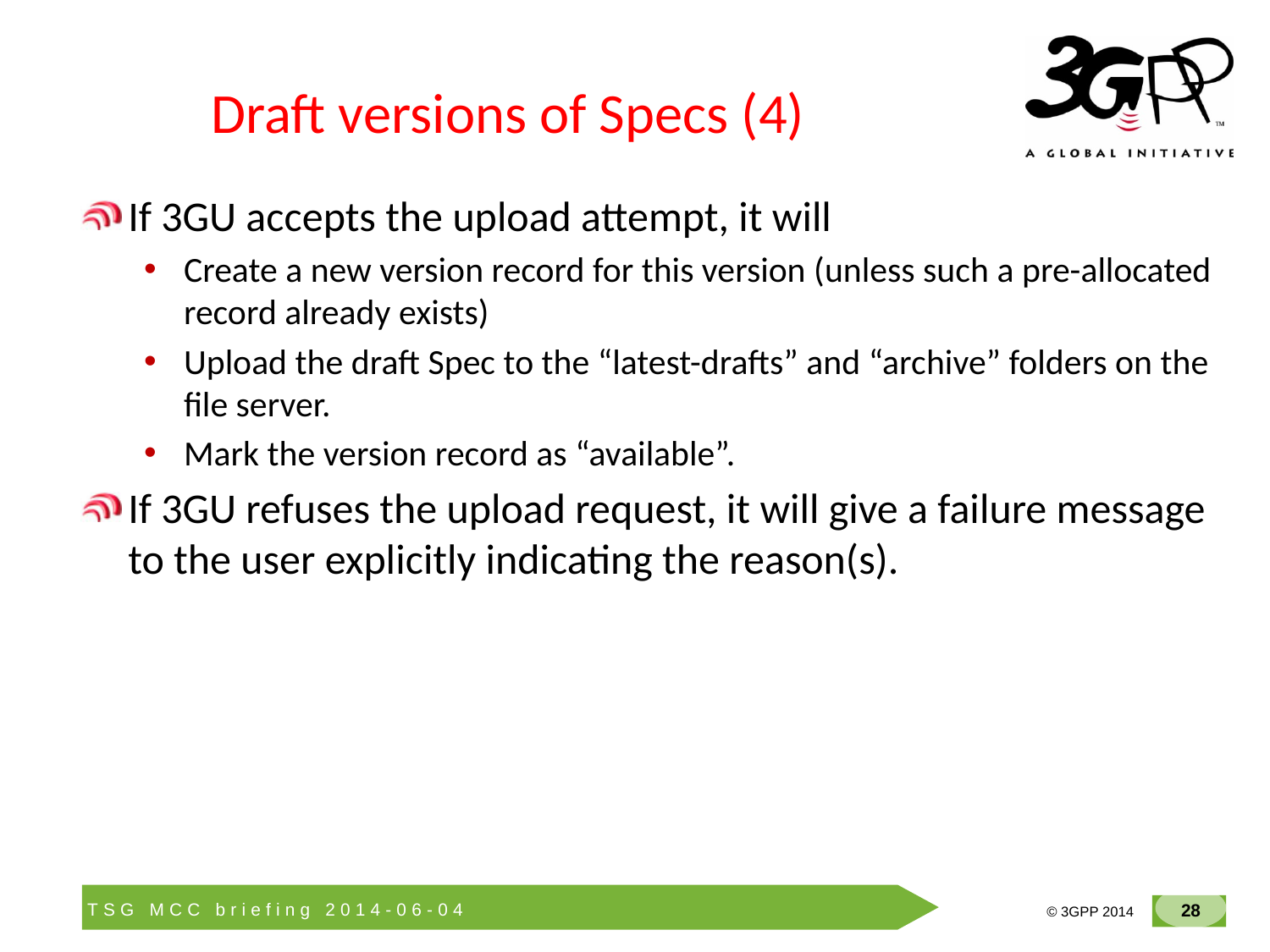

# Draft versions of Specs (4)
If 3GU accepts the upload attempt, it will
Create a new version record for this version (unless such a pre-allocated record already exists)
Upload the draft Spec to the “latest-drafts” and “archive” folders on the file server.
Mark the version record as “available”.
If 3GU refuses the upload request, it will give a failure message to the user explicitly indicating the reason(s).